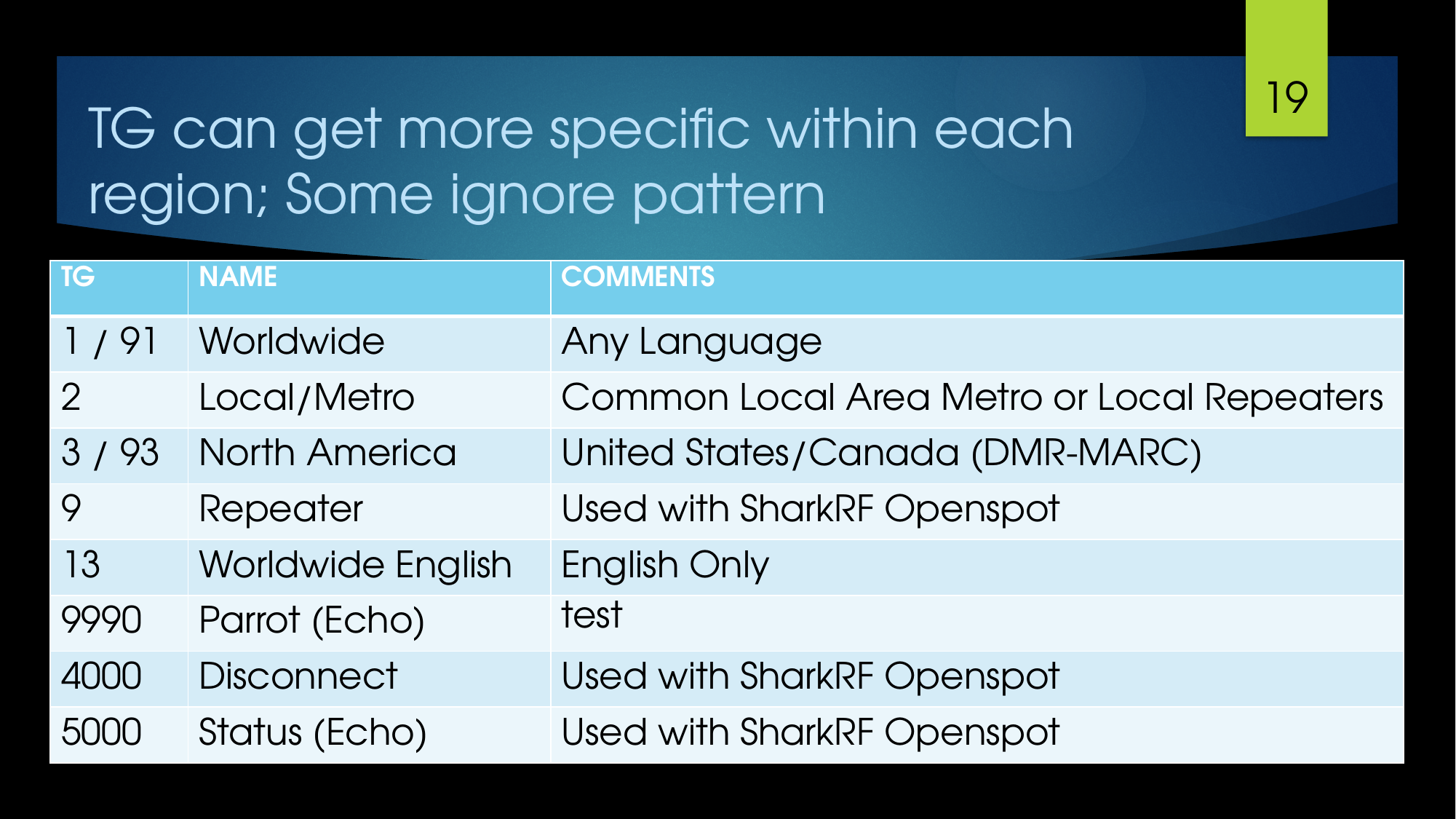

19
# TG can get more specific within each region; Some ignore pattern
| TG | NAME | COMMENTS |
| --- | --- | --- |
| 1 / 91 | Worldwide | Any Language |
| 2 | Local/Metro | Common Local Area Metro or Local Repeaters |
| 3 / 93 | North America | United States/Canada (DMR-MARC) |
| 9 | Repeater | Used with SharkRF Openspot |
| 13 | Worldwide English | English Only |
| 9990 | Parrot (Echo) | test |
| 4000 | Disconnect | Used with SharkRF Openspot |
| 5000 | Status (Echo) | Used with SharkRF Openspot |